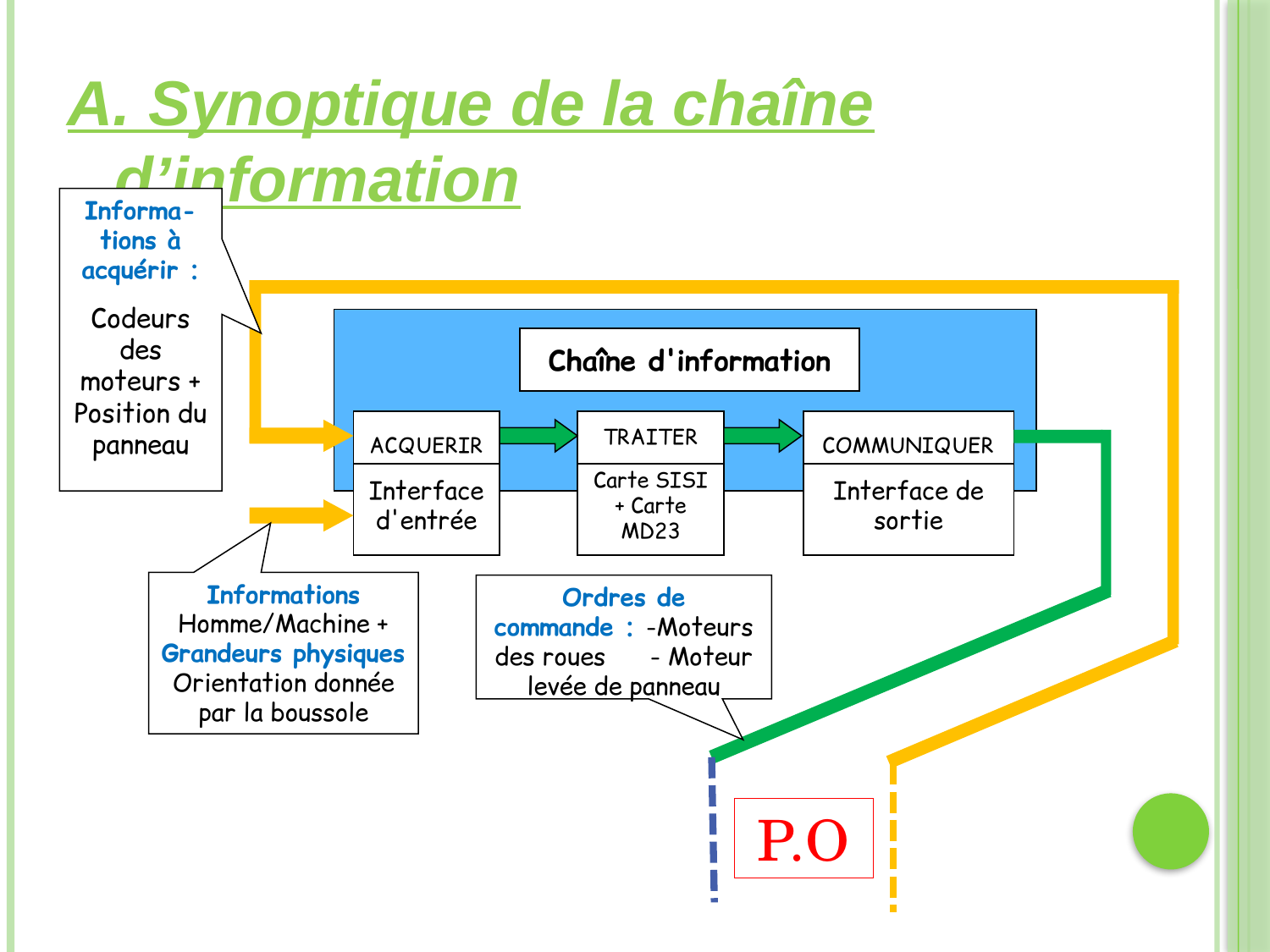

A. Synoptique de la chaîne d’information
Informa-tions à acquérir :
Codeurs des moteurs + Position du panneau

Informations Homme/Machine + Grandeurs physiques Orientation donnée par la boussole

Chaîne d'information
ACQUERIR
Interface d'entrée
TRAITER
Carte SISI + Carte MD23
COMMUNIQUER
Interface de sortie

Ordres de commande : -Moteurs des roues      - Moteur levée de panneau

P.O